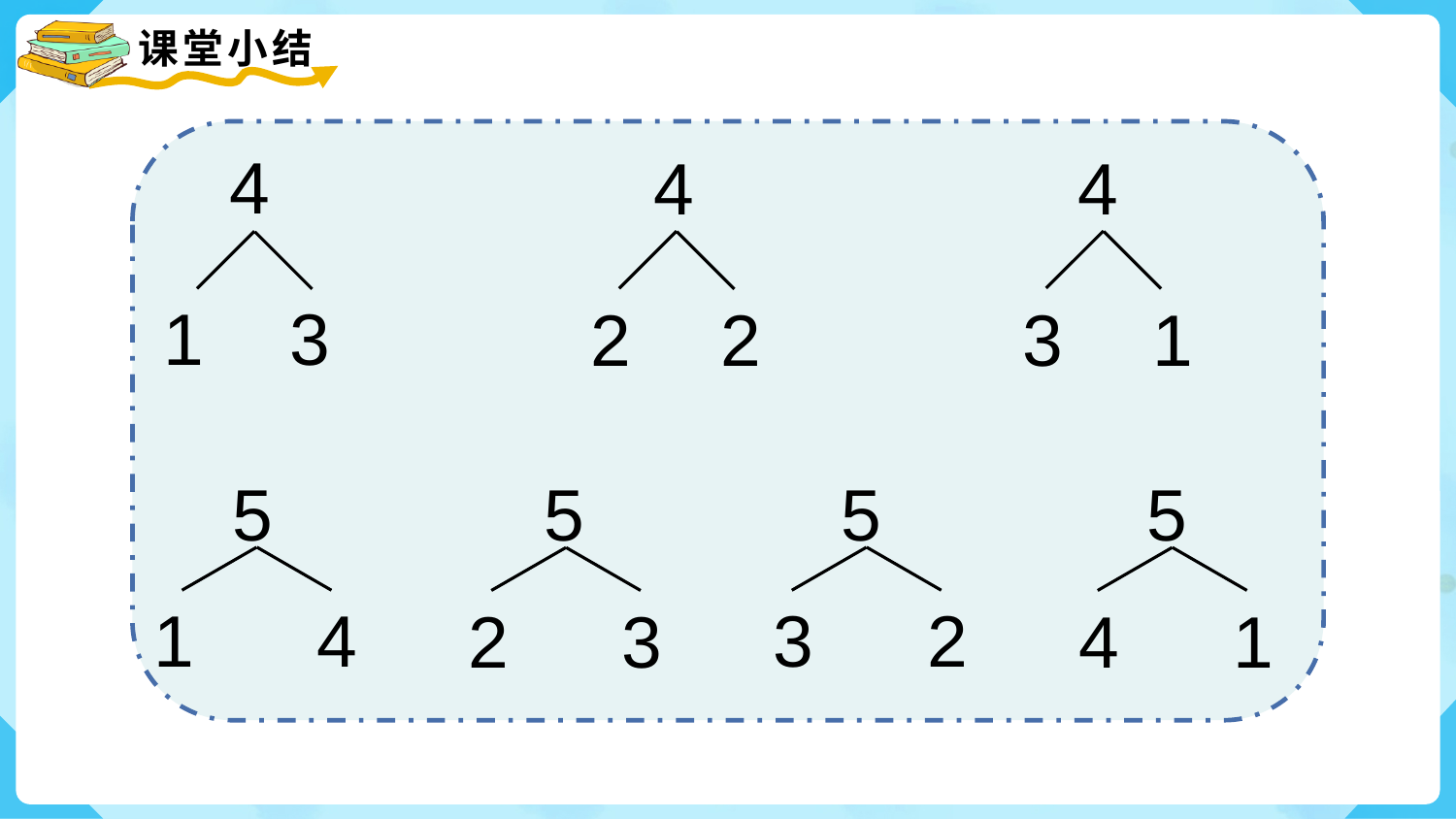

4
4
4
1
3
2
2
3
1
5
1
4
5
2
3
5
3
2
5
4
1